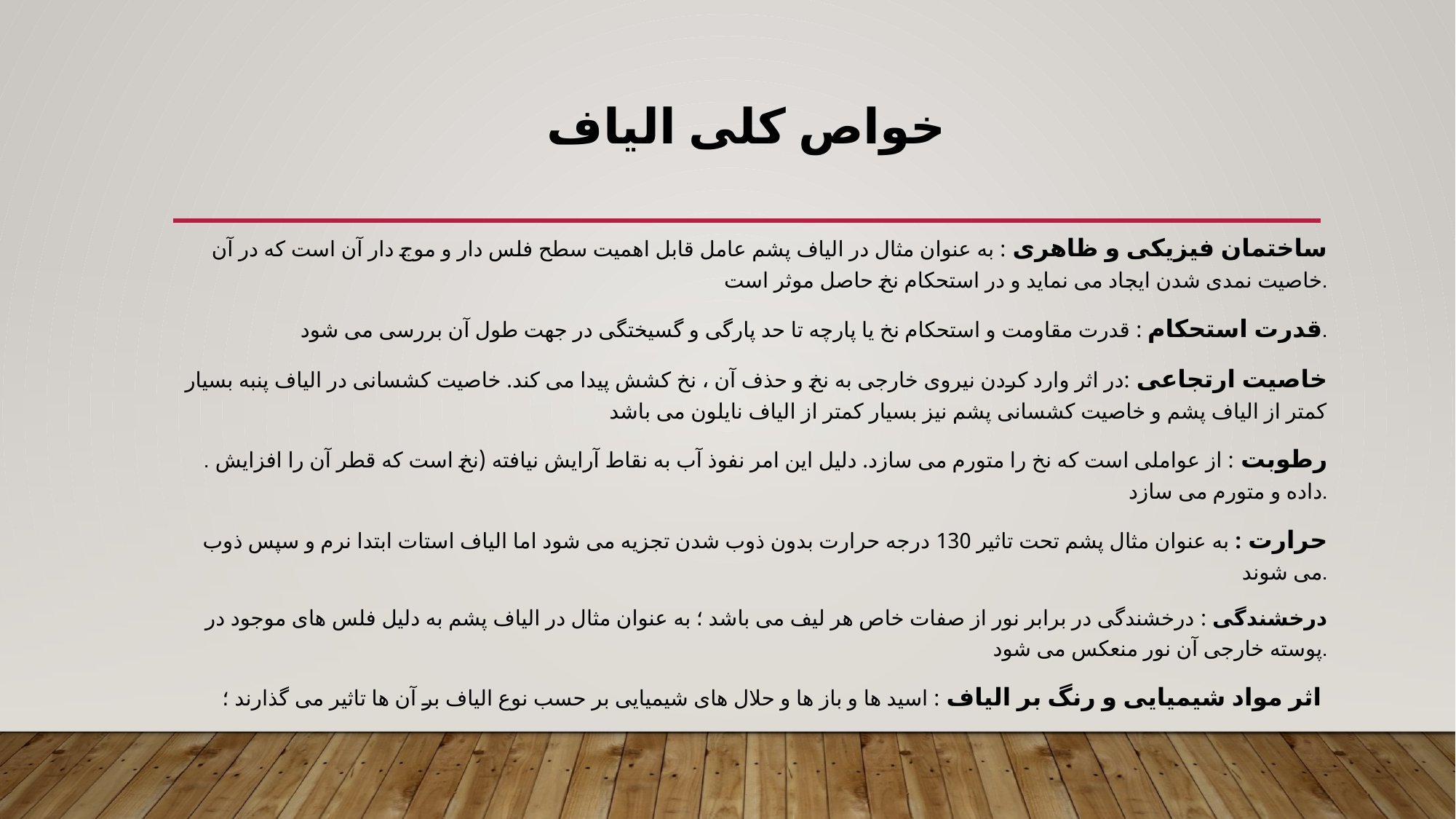

# خواص کلی الیاف
ساختمان فیزیکی و ظاهری : به عنوان مثال در الیاف پشم عامل قابل اهمیت سطح فلس دار و موج دار آن است که در آن خاصیت نمدی شدن ایجاد می نماید و در استحکام نخ حاصل موثر است.
قدرت استحکام : قدرت مقاومت و استحکام نخ یا پارچه تا حد پارگی و گسیختگی در جهت طول آن بررسی می شود.
خاصیت ارتجاعی :در اثر وارد کردن نیروی خارجی به نخ و حذف آن ، نخ کشش پیدا می کند. خاصیت کشسانی در الیاف پنبه بسیار کمتر از الیاف پشم و خاصیت کشسانی پشم نیز بسیار کمتر از الیاف نایلون می باشد
. رطوبت : از عواملی است که نخ را متورم می سازد. دلیل این امر نفوذ آب به نقاط آرایش نیافته (نخ است که قطر آن را افزایش داده و متورم می سازد.
حرارت : به عنوان مثال پشم تحت تاثیر 130 درجه حرارت بدون ذوب شدن تجزیه می شود اما الیاف استات ابتدا نرم و سپس ذوب می شوند.
درخشندگی : درخشندگی در برابر نور از صفات خاص هر لیف می باشد ؛ به عنوان مثال در الیاف پشم به دلیل فلس های موجود در پوسته خارجی آن نور منعکس می شود.
اثر مواد شیمیایی و رنگ بر الیاف : اسید ها و باز ها و حلال های شیمیایی بر حسب نوع الیاف بر آن ها تاثیر می گذارند ؛